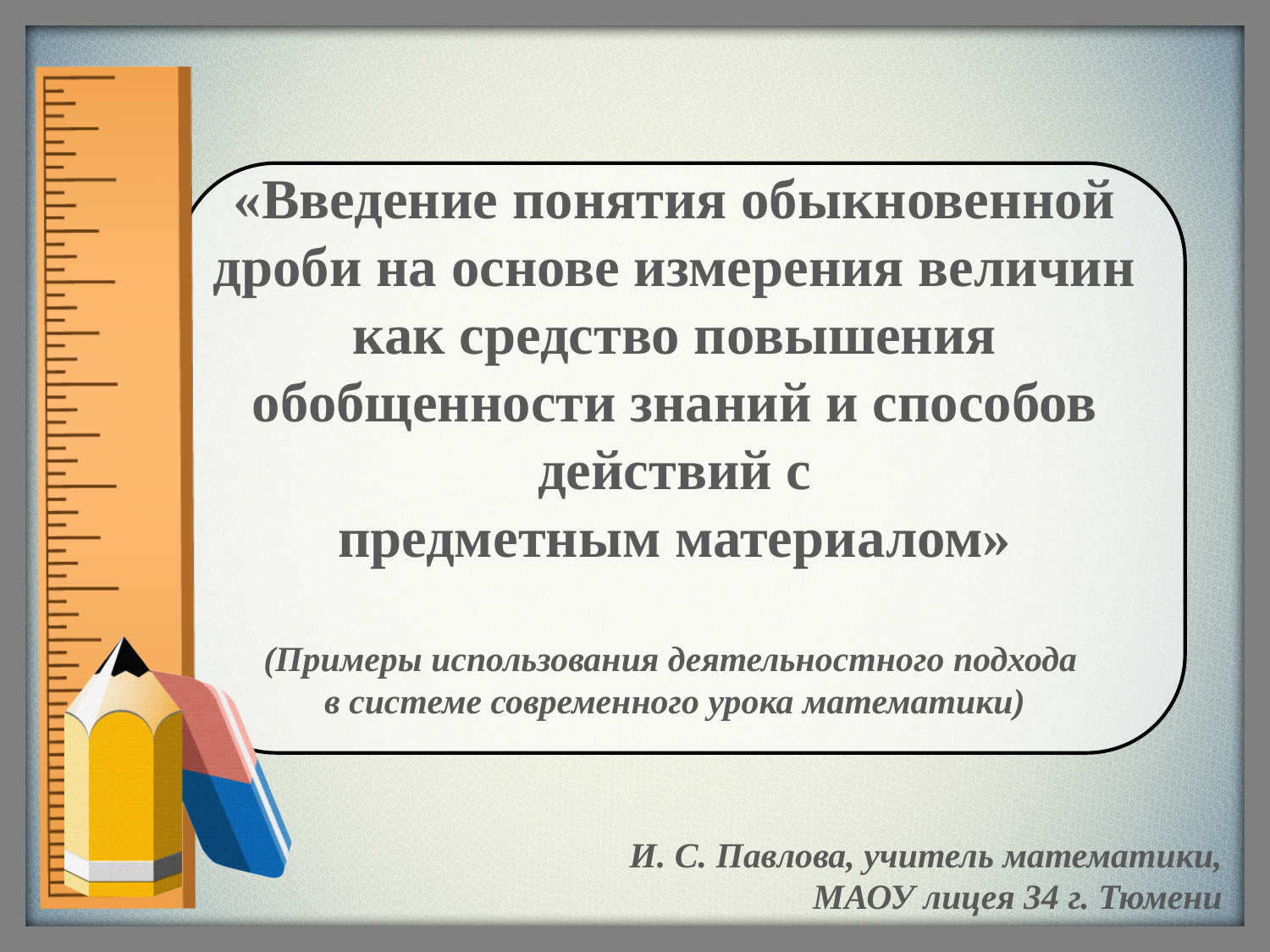

«Введение понятия обыкновенной дроби на основе измерения величин
как средство повышения обобщенности знаний и способов действий с
предметным материалом»

(Примеры использования деятельностного подхода
в системе современного урока математики)
И. С. Павлова, учитель математики, МАОУ лицея 34 г. Тюмени